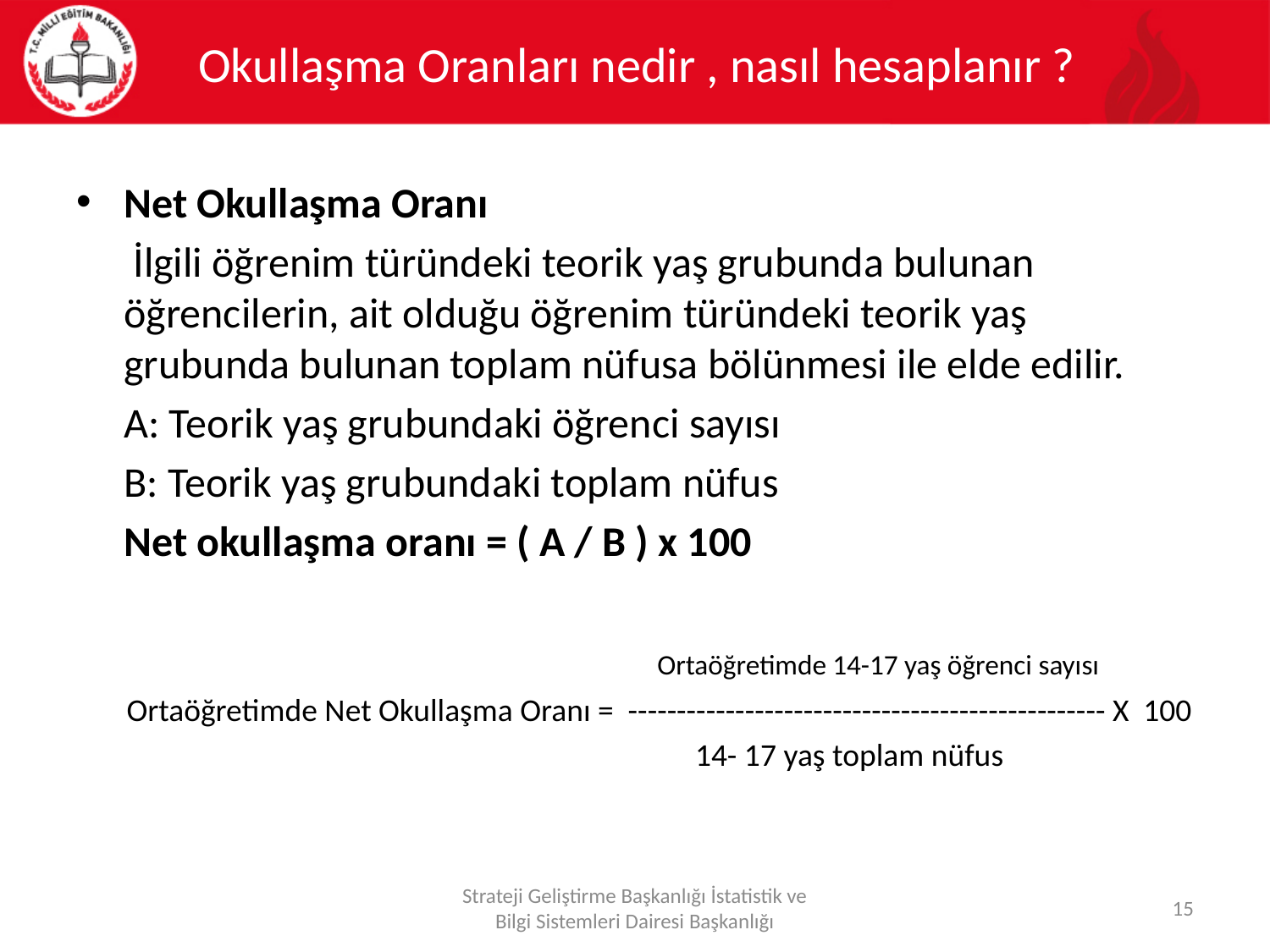

# Okullaşma Oranları nedir , nasıl hesaplanır ?
Net Okullaşma Oranı
      İlgili öğrenim türündeki teorik yaş grubunda bulunan öğrencilerin, ait olduğu öğrenim türündeki teorik yaş grubunda bulunan toplam nüfusa bölünmesi ile elde edilir.
     A: Teorik yaş grubundaki öğrenci sayısı
     B: Teorik yaş grubundaki toplam nüfus
     Net okullaşma oranı = ( A / B ) x 100

                                                             Ortaöğretimde 14-17 yaş öğrenci sayısı
       Ortaöğretimde Net Okullaşma Oranı =  ------------------------------------------------- X  100
                                                                                      14- 17 yaş toplam nüfus

Strateji Geliştirme Başkanlığı İstatistik ve Bilgi Sistemleri Dairesi Başkanlığı
15